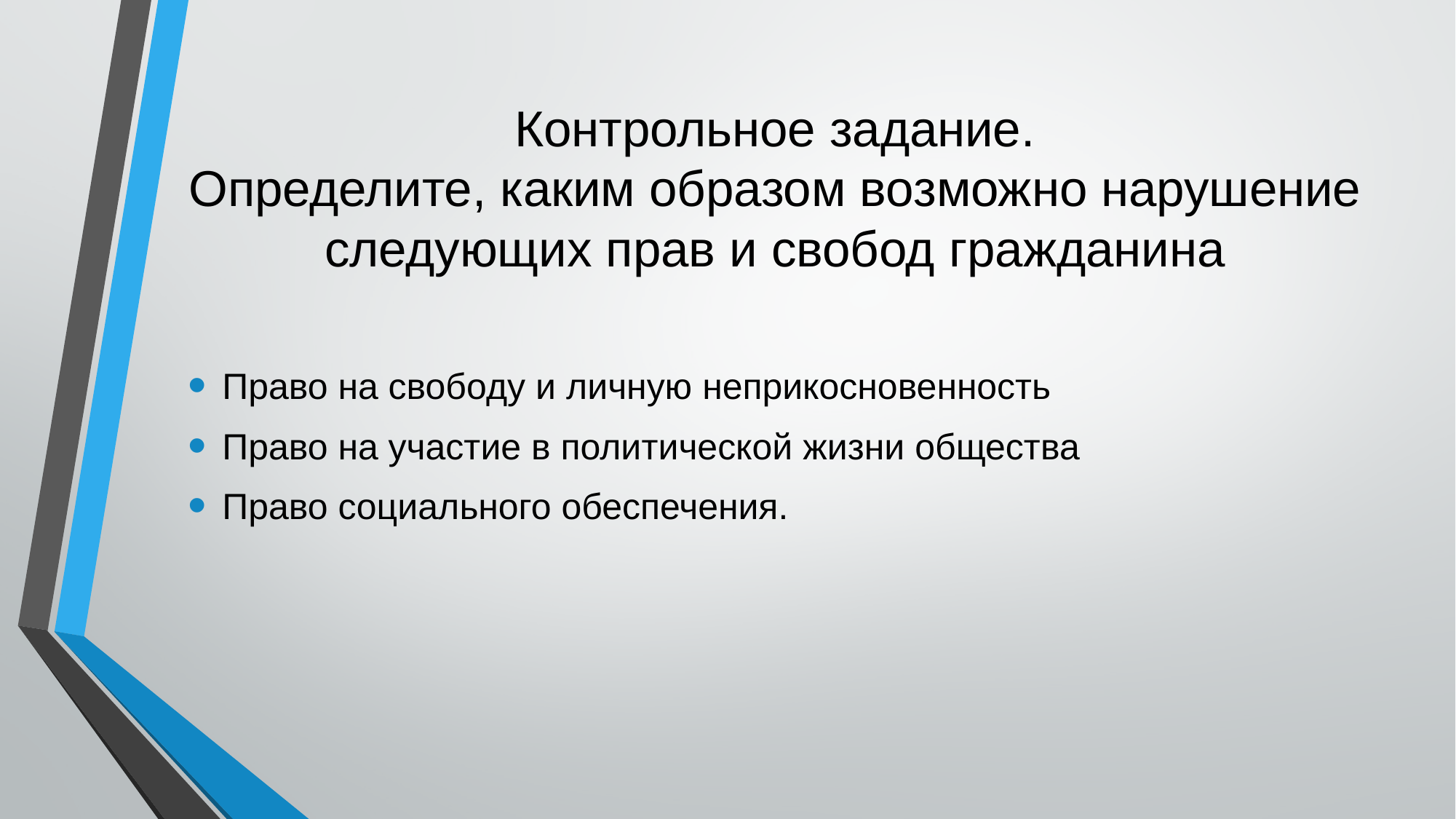

# Контрольное задание. Определите, каким образом возможно нарушение следующих прав и свобод гражданина
Право на свободу и личную неприкосновенность
Право на участие в политической жизни общества
Право социального обеспечения.